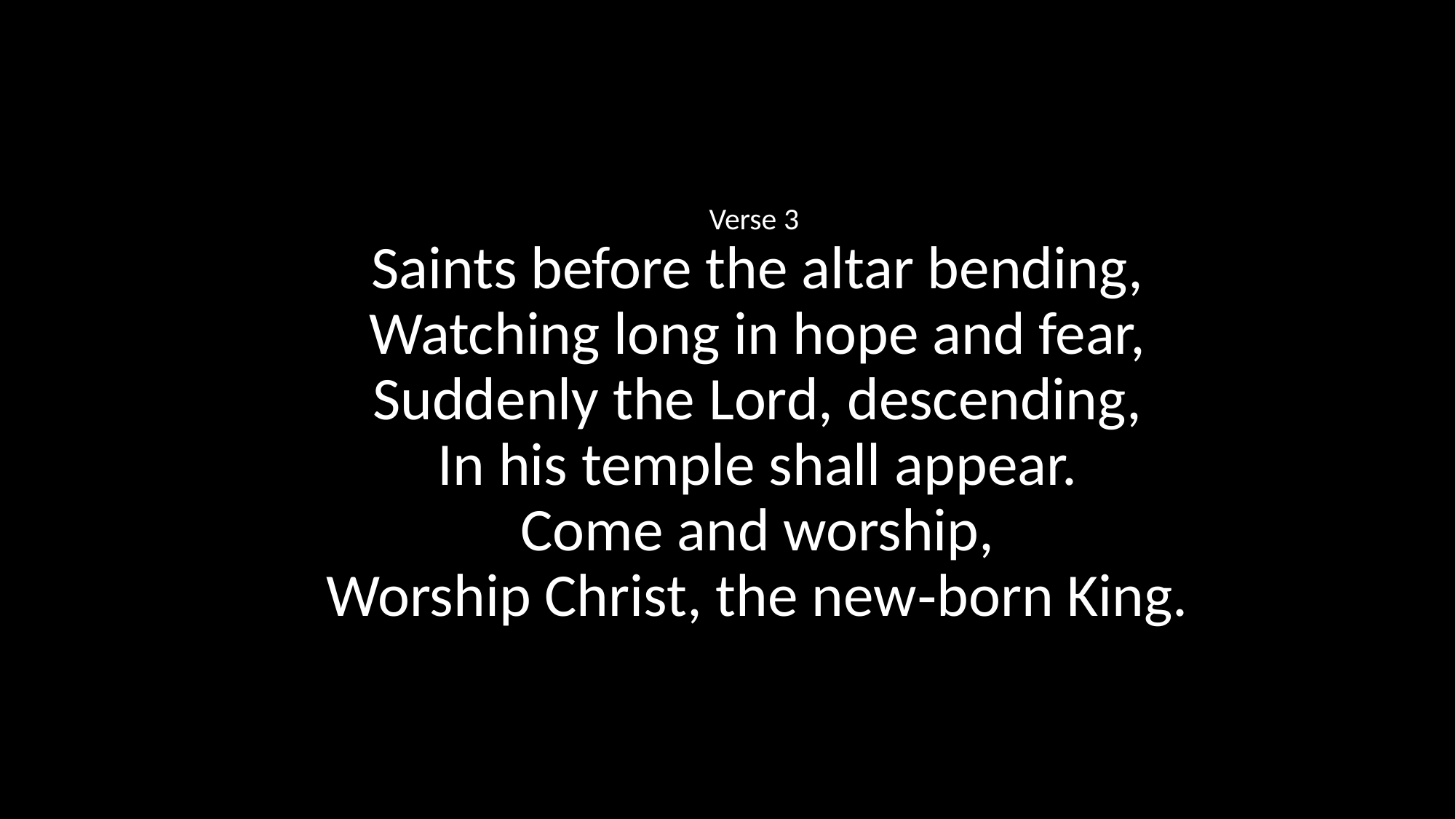

Verse 3
Saints before the altar bending,
Watching long in hope and fear,
Suddenly the Lord, descending,
In his temple shall appear.
Come and worship,
Worship Christ, the new‑born King.